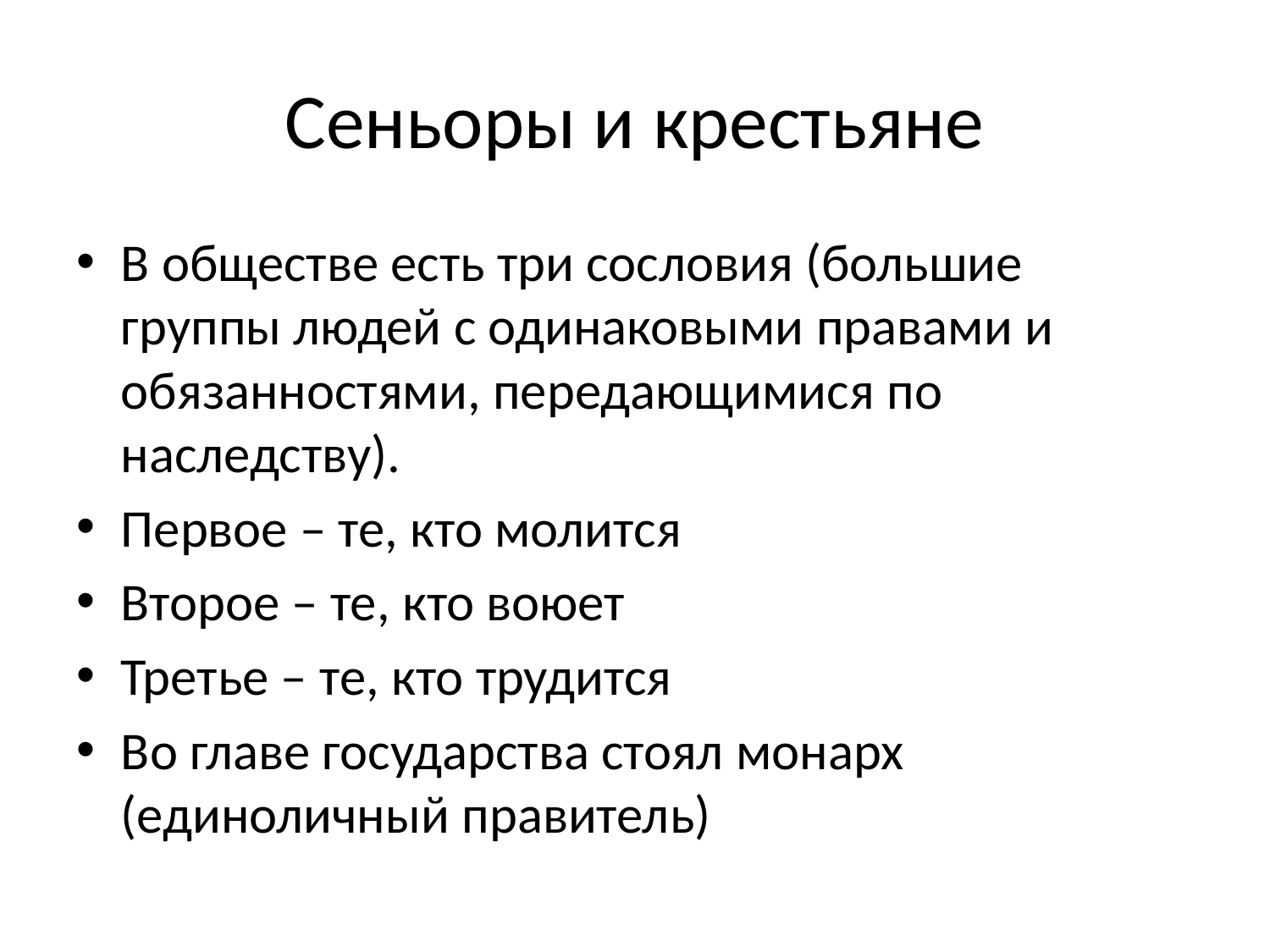

# Сеньоры и крестьяне
В обществе есть три сословия (большие группы людей с одинаковыми правами и обязанностями, передающимися по наследству).
Первое – те, кто молится
Второе – те, кто воюет
Третье – те, кто трудится
Во главе государства стоял монарх (единоличный правитель)